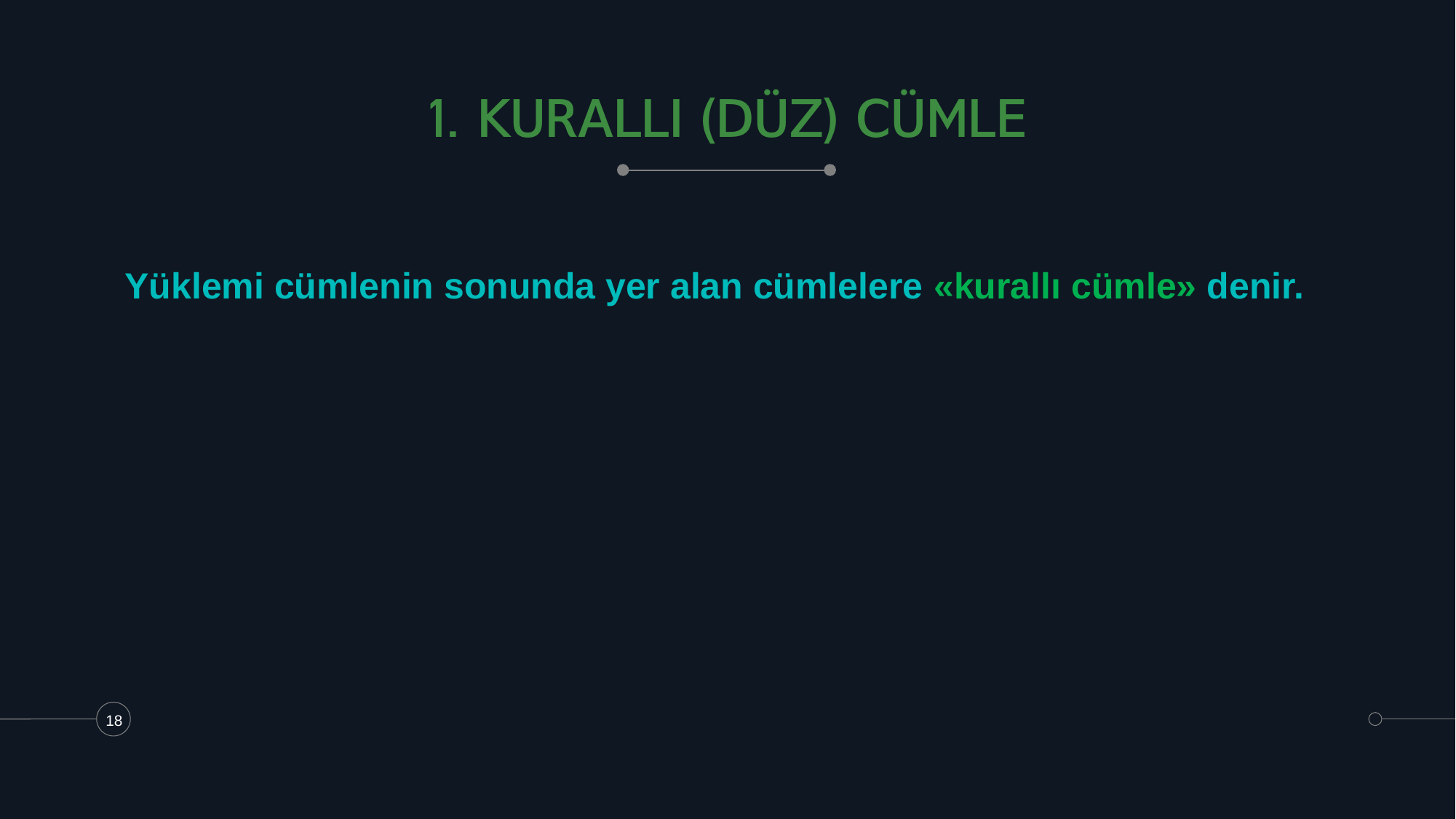

# 1. KURALLI (DÜZ) CÜMLE
Yüklemi cümlenin sonunda yer alan cümlelere «kurallı cümle» denir.
18